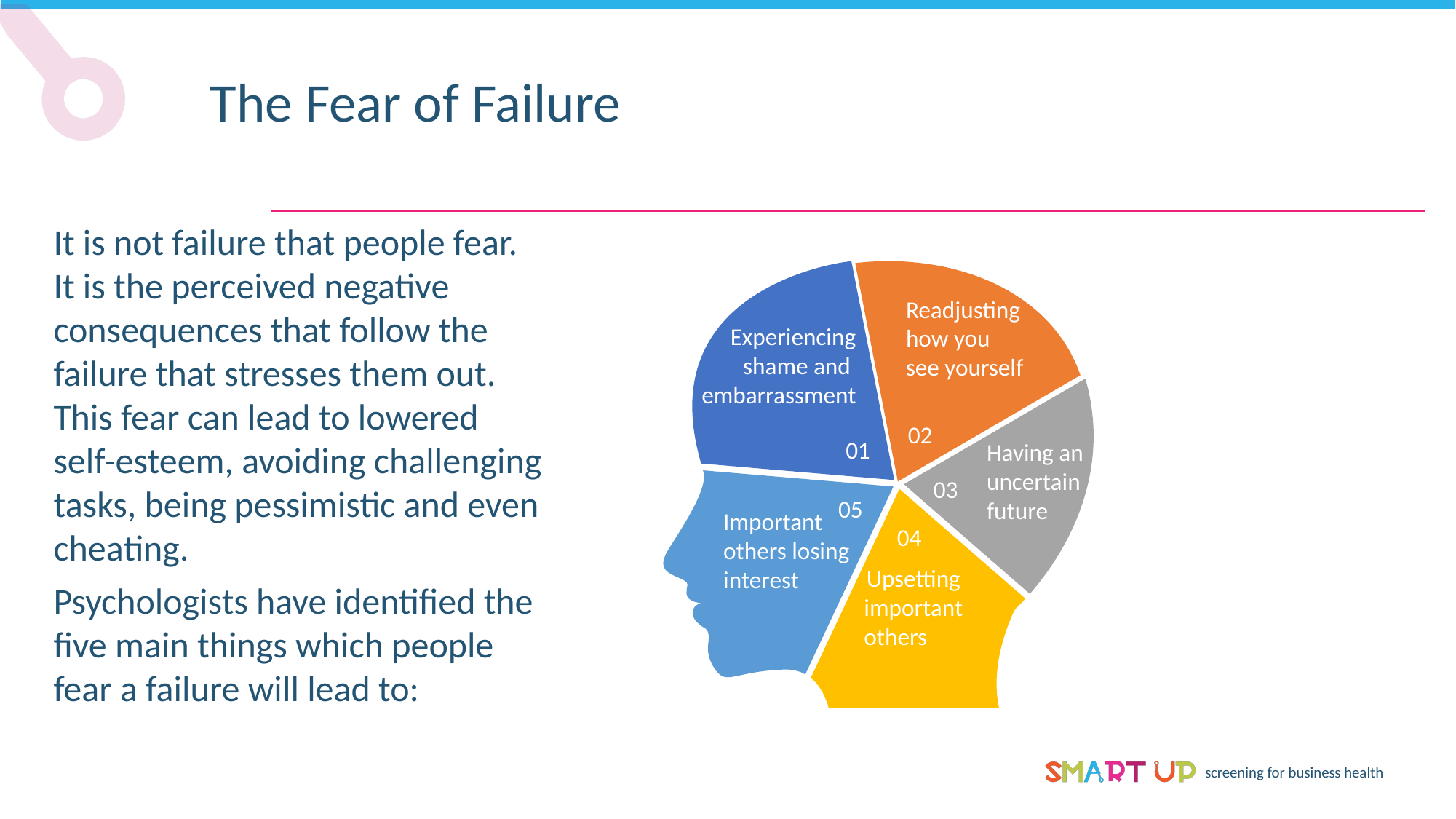

The Fear of Failure
It is not failure that people fear. It is the perceived negative consequences that follow the failure that stresses them out. This fear can lead to lowered self-esteem, avoiding challenging tasks, being pessimistic and even cheating.
Psychologists have identified the five main things which people fear a failure will lead to:

Readjusting
how you
see yourself
Experiencing
shame and
embarrassment

02
01
Having an
uncertain
future
03

05

Important
others losing
interest
04
Upsetting
important
others